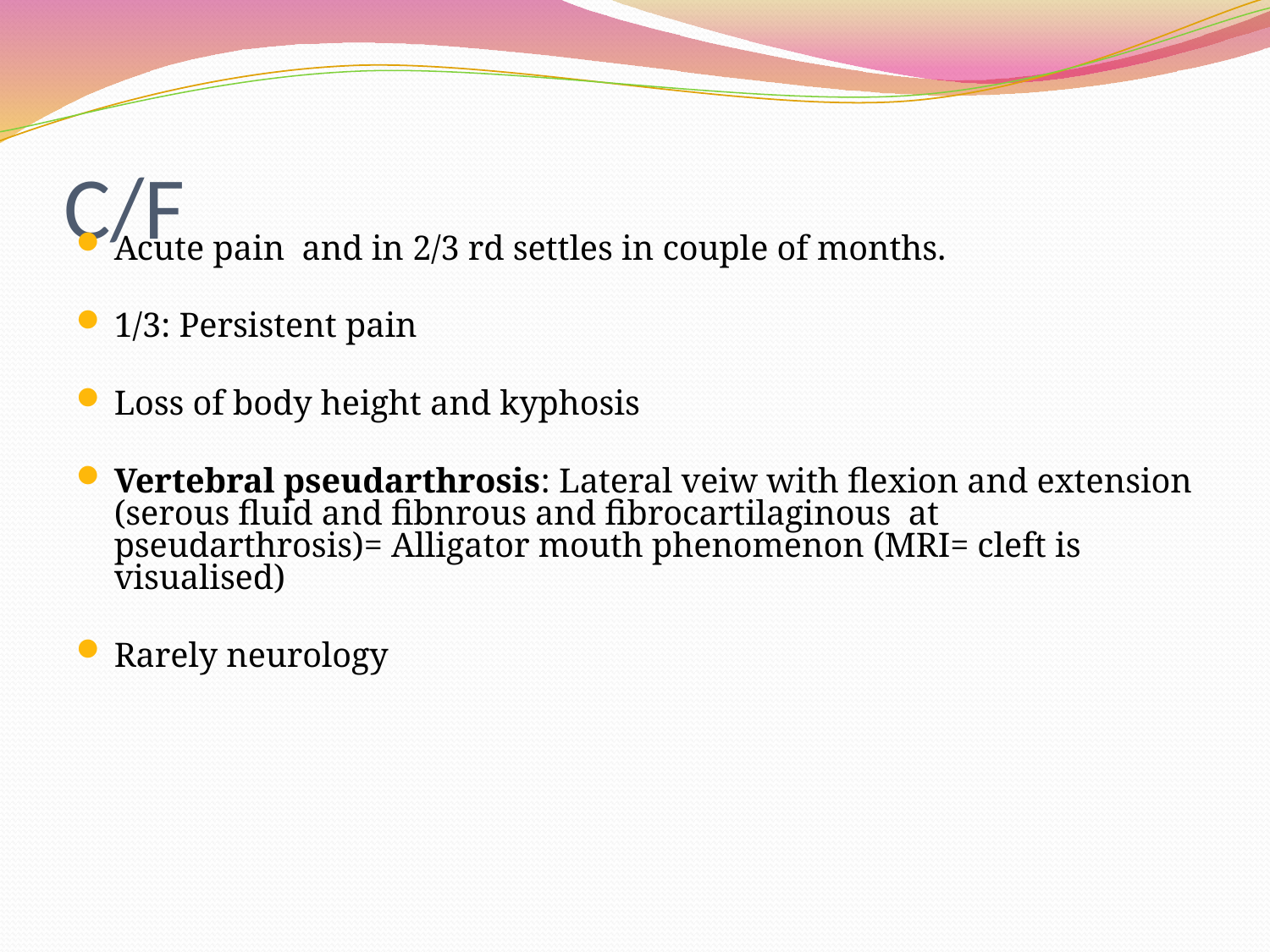

# C/F
Acute pain  and in 2/3 rd settles in couple of months.

1/3: Persistent pain

Loss of body height and kyphosis

Vertebral pseudarthrosis: Lateral veiw with flexion and extension (serous fluid and fibnrous and fibrocartilaginous  at pseudarthrosis)= Alligator mouth phenomenon (MRI= cleft is visualised)

Rarely neurology